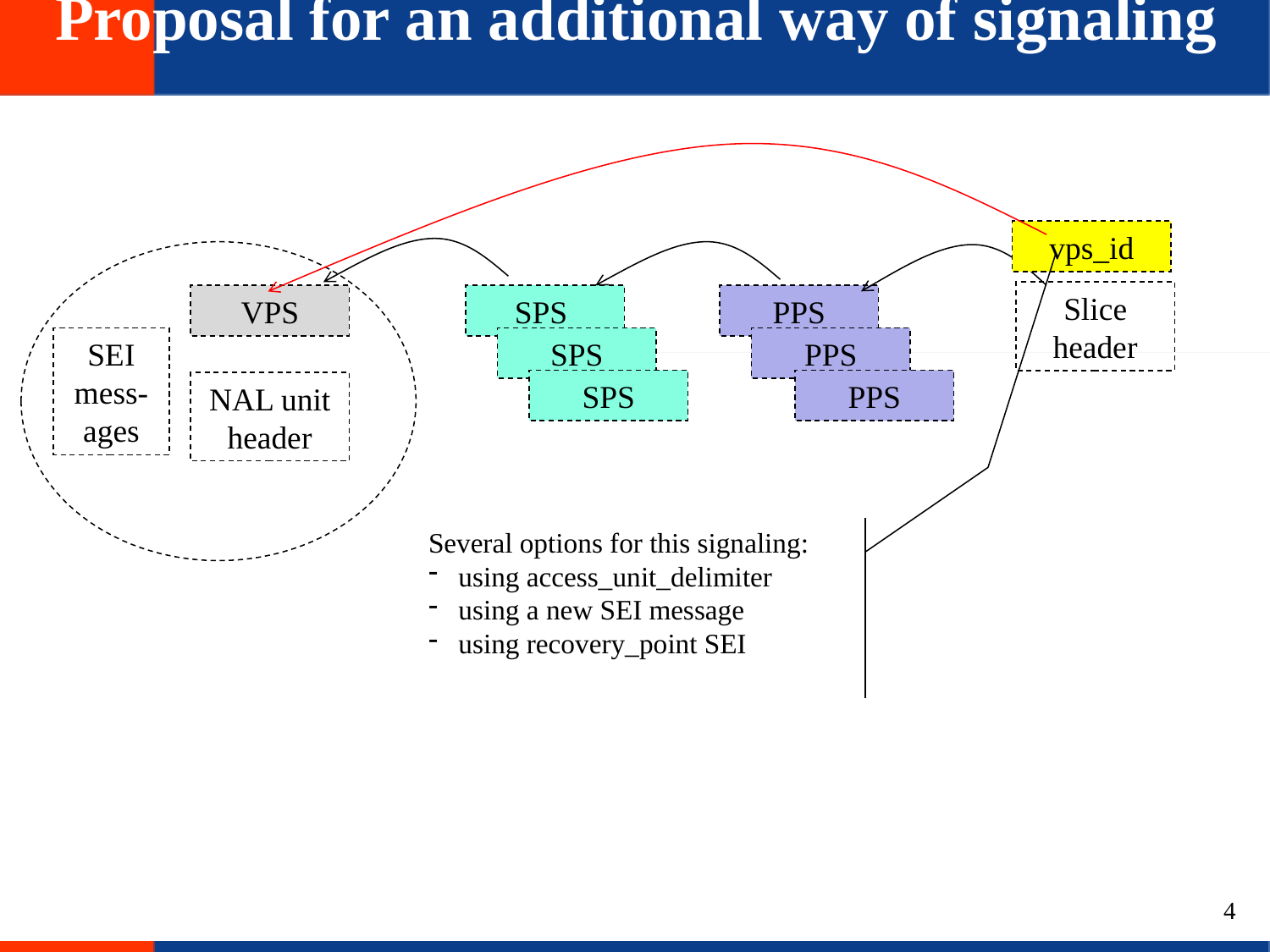

# Proposal for an additional way of signaling

vps_id

Slice header
VPS
SPS
PPS
SPS
PPS
SEI mess-ages
SPS
PPS
NAL unit header
Several options for this signaling:
using access_unit_delimiter
using a new SEI message
using recovery_point SEI

4